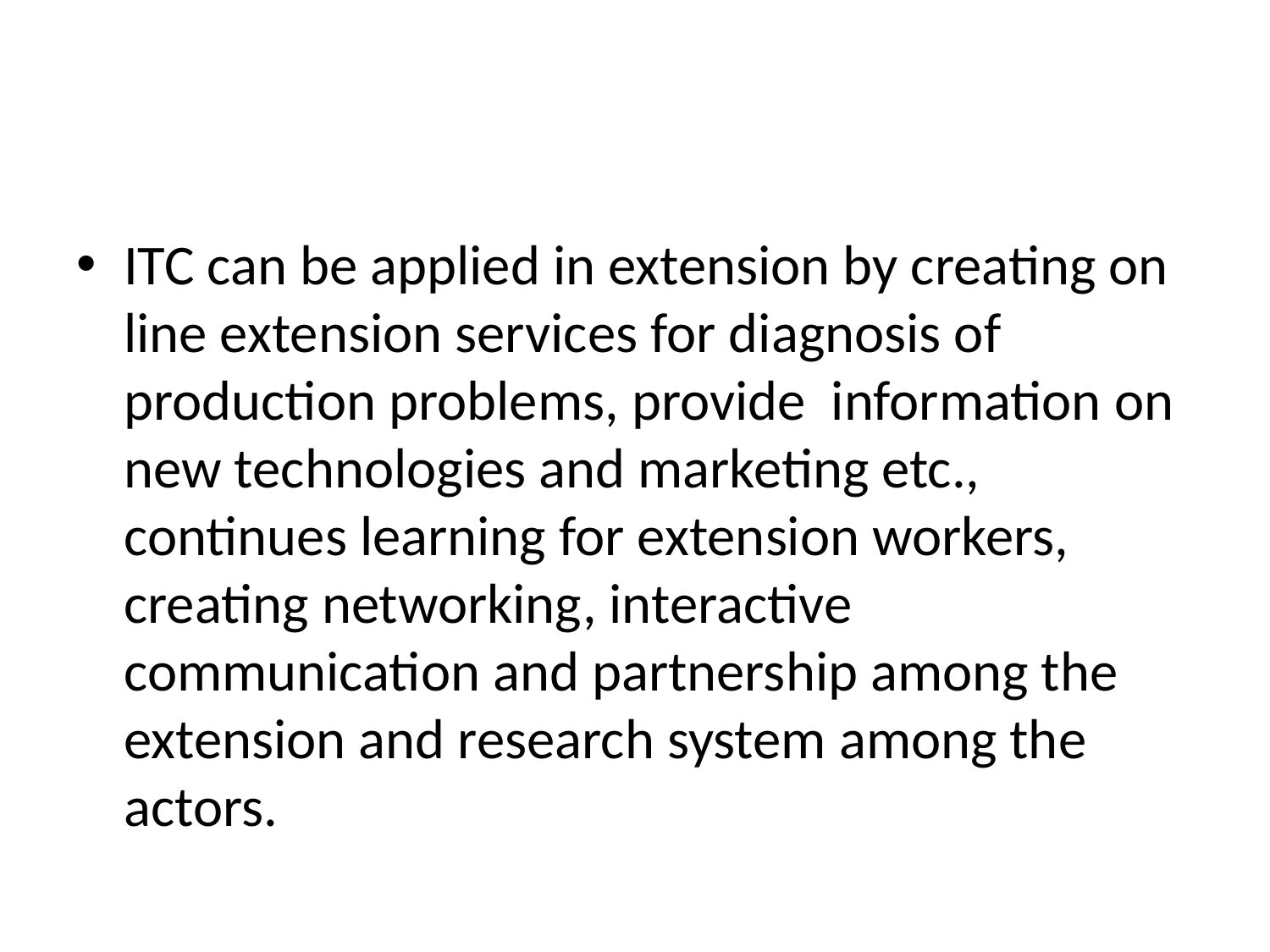

#
ITC can be applied in extension by creating on line extension services for diagnosis of production problems, provide  information on new technologies and marketing etc., continues learning for extension workers, creating networking, interactive communication and partnership among the extension and research system among the actors.